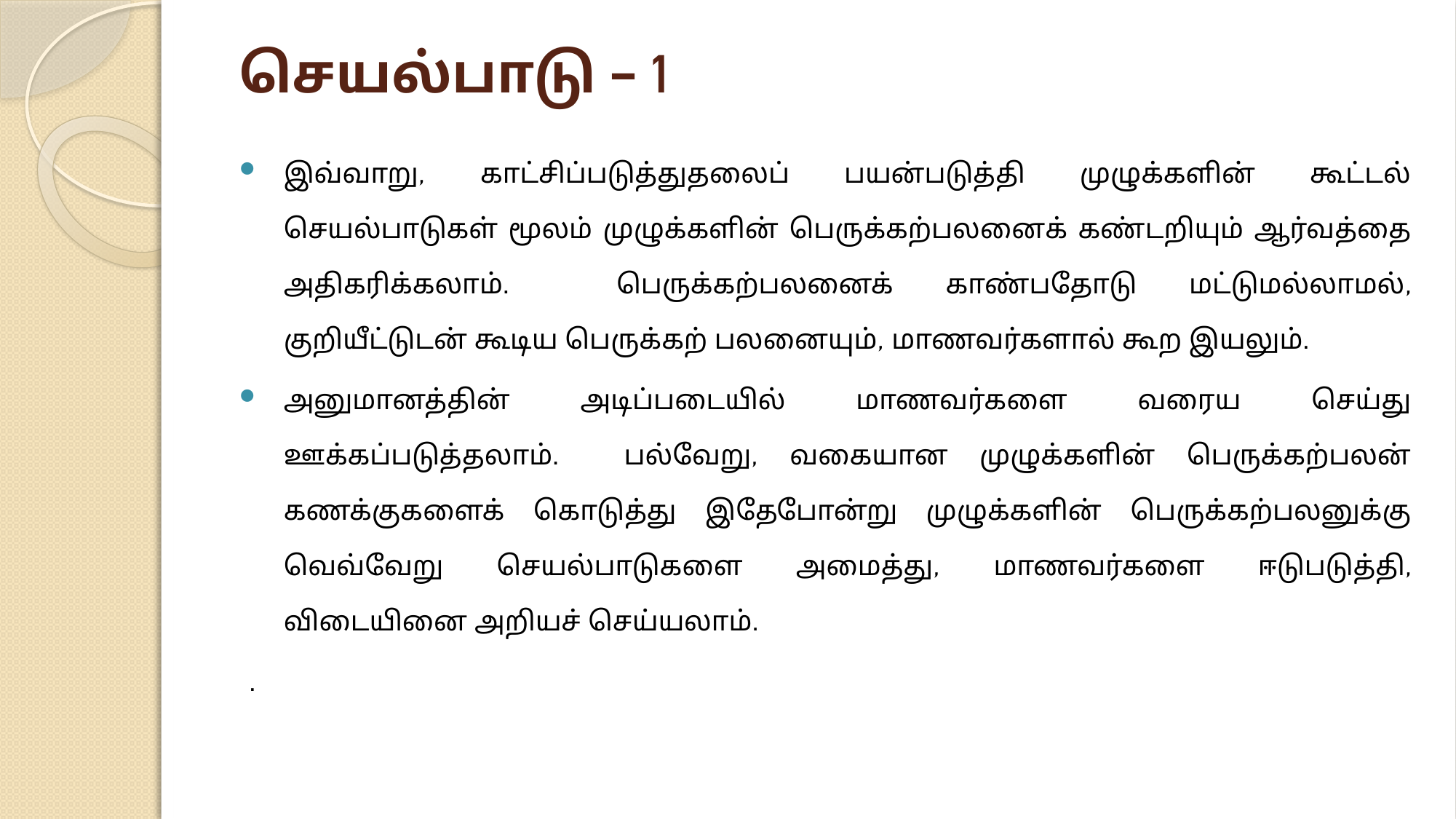

# செயல்பாடு – 1
இவ்வாறு, காட்சிப்படுத்துதலைப் பயன்படுத்தி முழுக்களின் கூட்டல் செயல்பாடுகள் மூலம் முழுக்களின் பெருக்கற்பலனைக் கண்டறியும் ஆர்வத்தை அதிகரிக்கலாம்.  பெருக்கற்பலனைக் காண்பதோடு மட்டுமல்லாமல், குறியீட்டுடன் கூடிய பெருக்கற் பலனையும், மாணவர்களால் கூற இயலும்.
அனுமானத்தின் அடிப்படையில் மாணவர்களை வரைய செய்து ஊக்கப்படுத்தலாம்.  பல்வேறு, வகையான முழுக்களின் பெருக்கற்பலன் கணக்குகளைக் கொடுத்து இதேபோன்று முழுக்களின் பெருக்கற்பலனுக்கு வெவ்வேறு செயல்பாடுகளை அமைத்து, மாணவர்களை ஈடுபடுத்தி, விடையினை அறியச் செய்யலாம்.
.